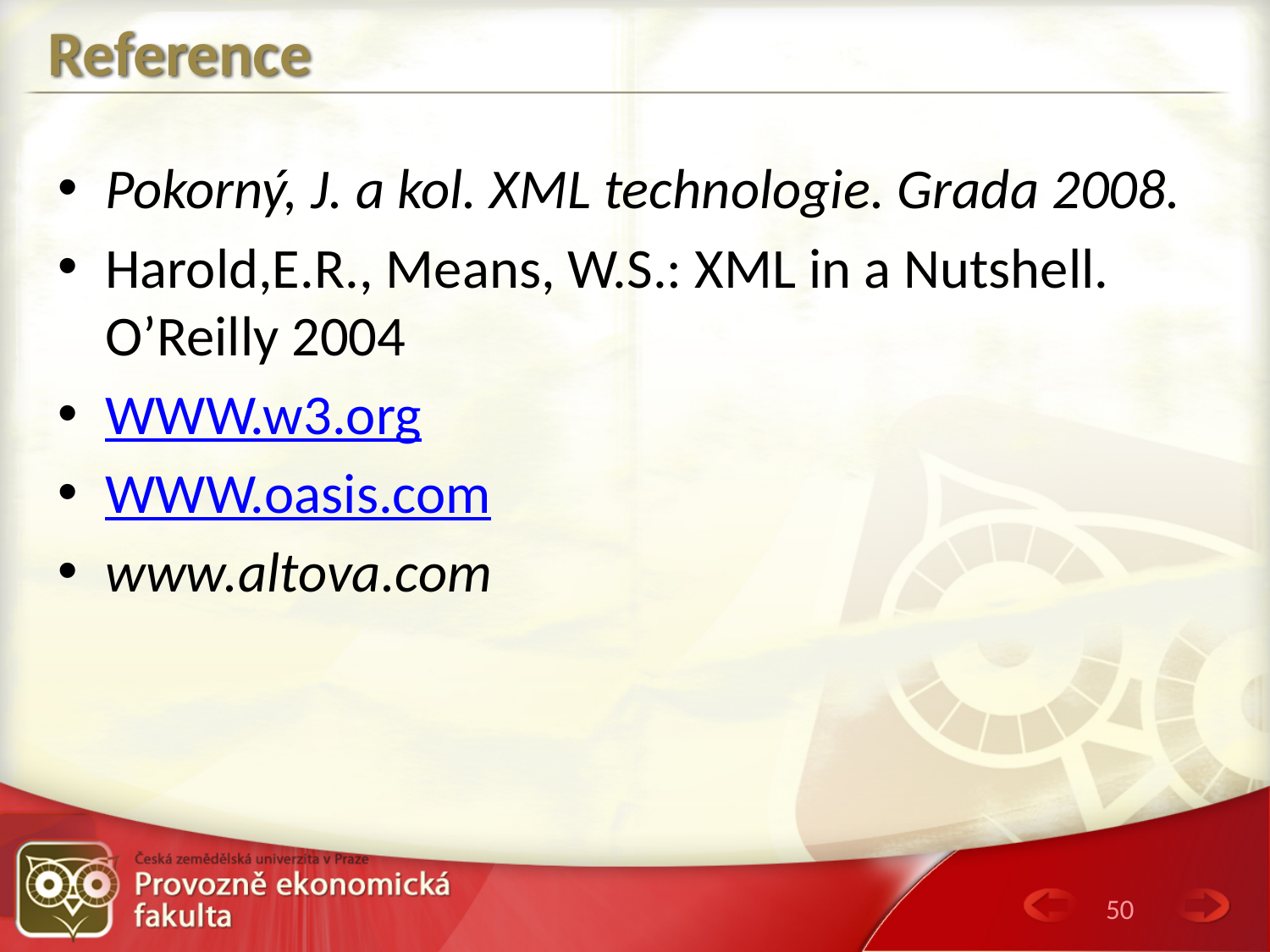

# Reference
Pokorný, J. a kol. XML technologie. Grada 2008.
Harold,E.R., Means, W.S.: XML in a Nutshell. O’Reilly 2004
WWW.w3.org
WWW.oasis.com
www.altova.com